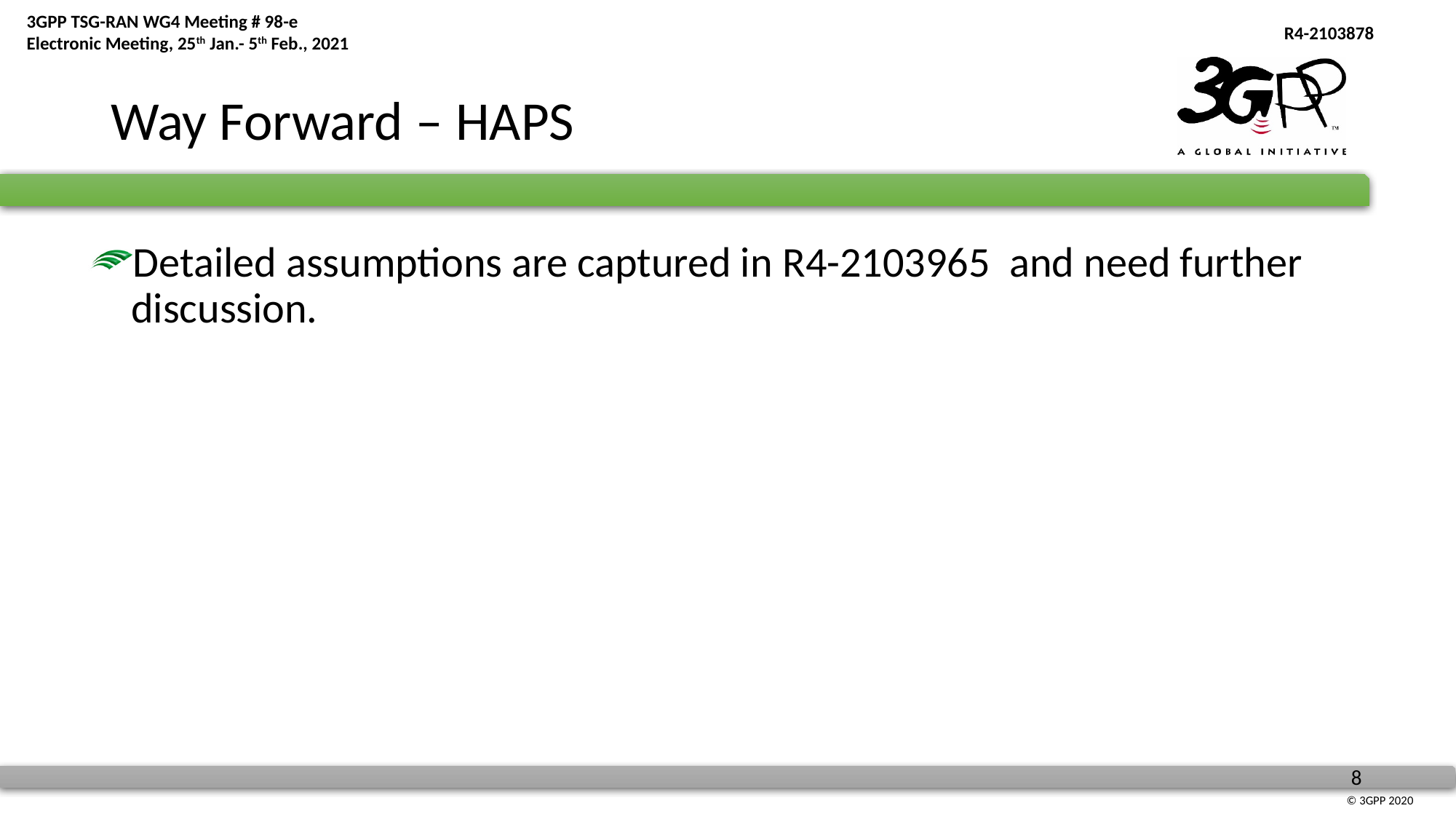

# Way Forward – HAPS
Detailed assumptions are captured in R4-2103965  and need further discussion.